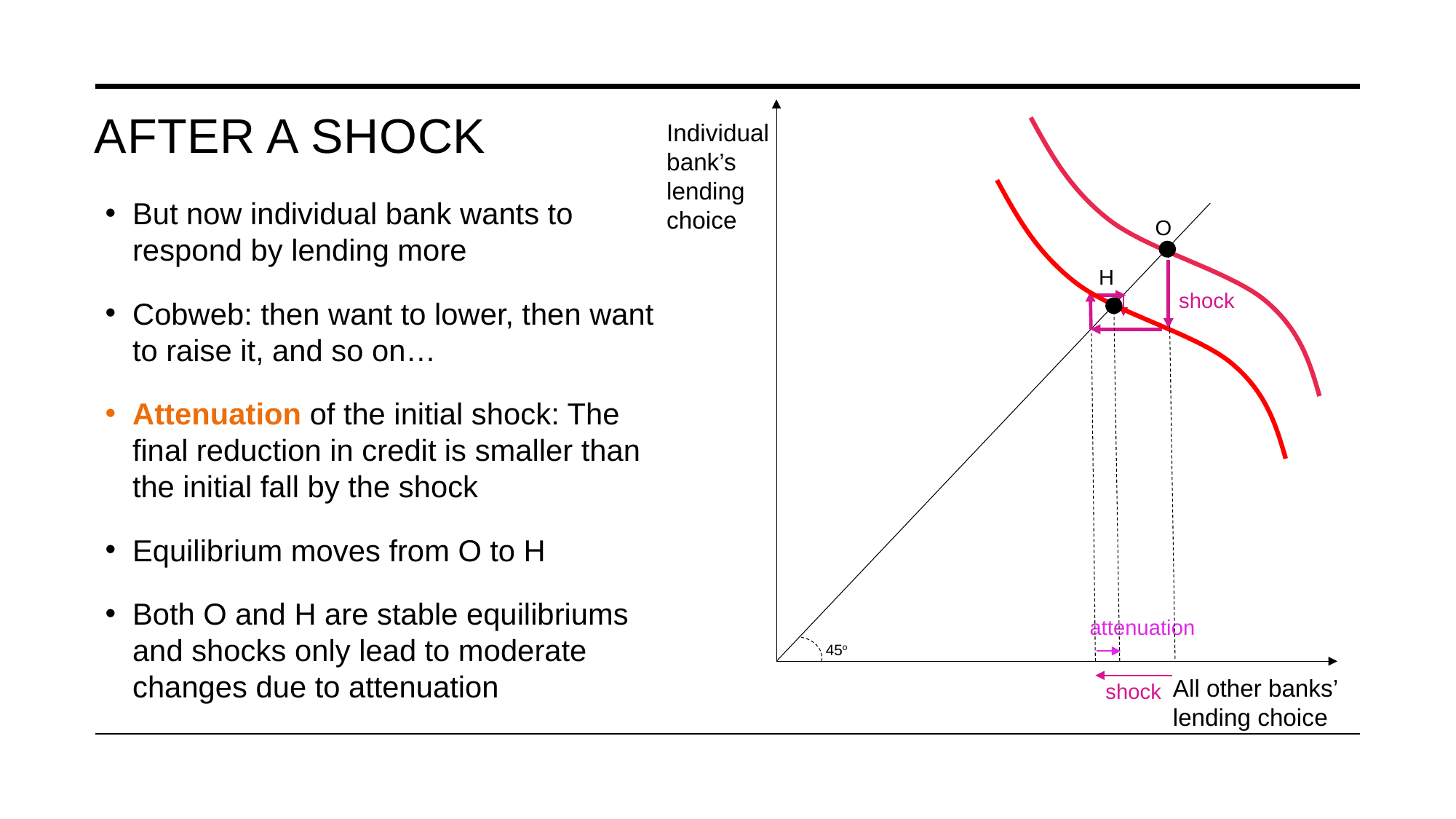

# After a shock

O

H

shock

attenuation
45o

All other banks’
lending choice
shock

Individual
bank’s
lending
choice
But now individual bank wants to respond by lending more
Cobweb: then want to lower, then want to raise it, and so on…
Attenuation of the initial shock: The final reduction in credit is smaller than the initial fall by the shock
Equilibrium moves from O to H
Both O and H are stable equilibriums and shocks only lead to moderate changes due to attenuation